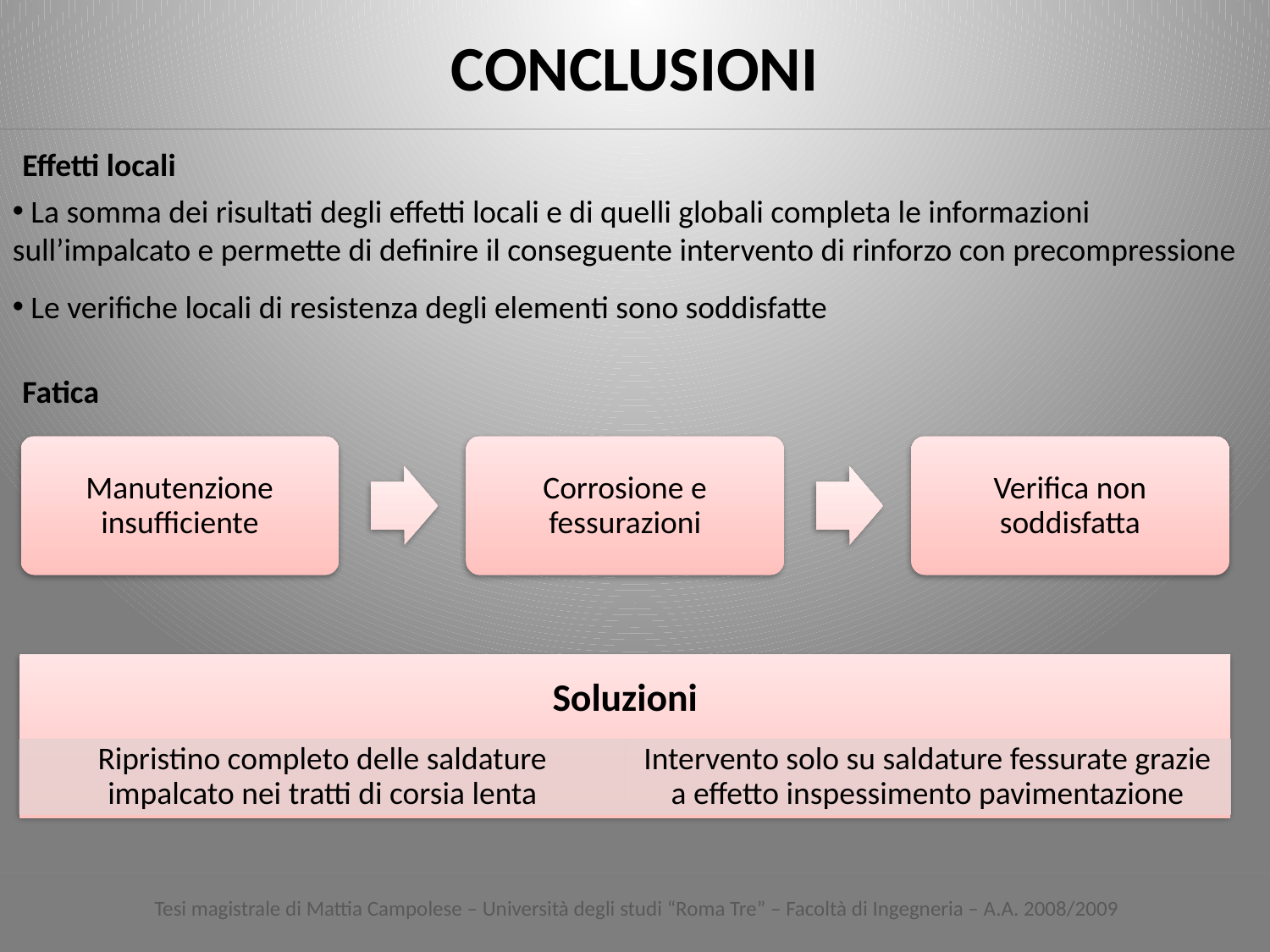

# CONCLUSIONI
Effetti locali
 La somma dei risultati degli effetti locali e di quelli globali completa le informazioni sull’impalcato e permette di definire il conseguente intervento di rinforzo con precompressione
 Le verifiche locali di resistenza degli elementi sono soddisfatte
Fatica
Manutenzione insufficiente

Corrosione e fessurazioni

Verifica non soddisfatta
Soluzioni
Ripristino completo delle saldature impalcato nei tratti di corsia lenta
Intervento solo su saldature fessurate grazie a effetto inspessimento pavimentazione
Tesi magistrale di Mattia Campolese – Università degli studi “Roma Tre” – Facoltà di Ingegneria – A.A. 2008/2009